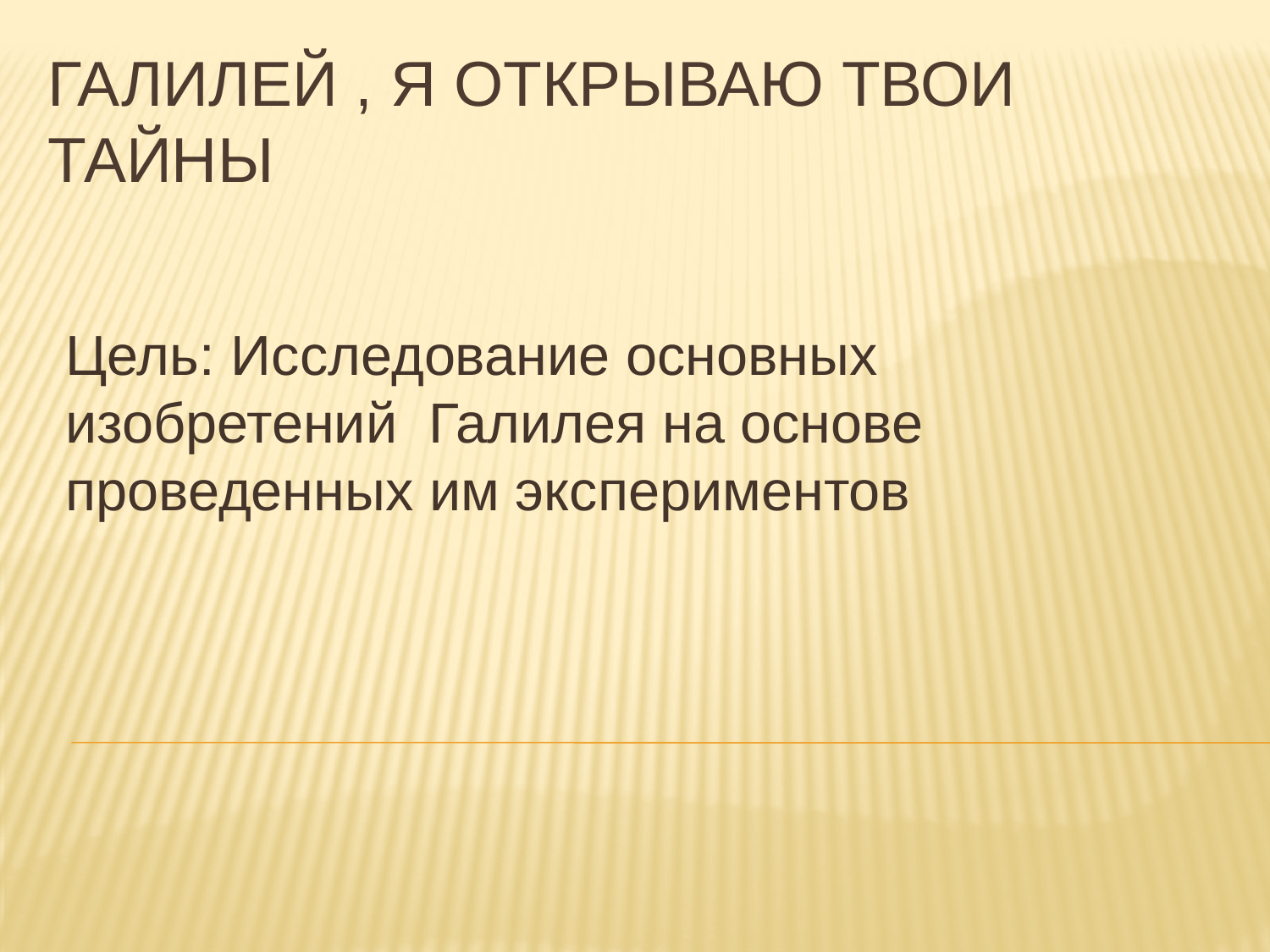

# Галилей , я открываю твои тайны
Цель: Исследование основных изобретений  Галилея на основе проведенных им экспериментов